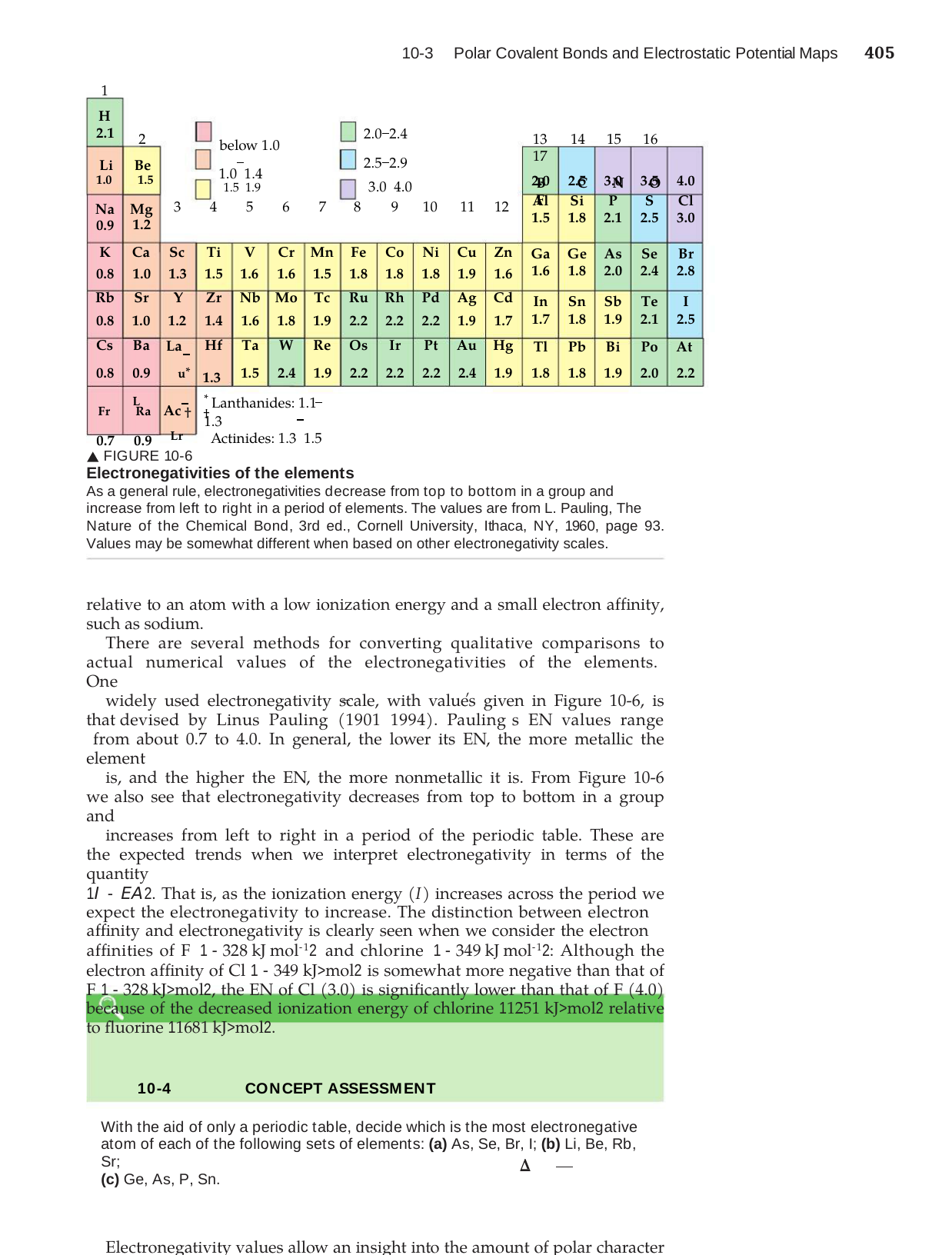

Polar Covalent Bonds and Electrostatic Potential Maps	405
10-3
1
H 2.1
below 1.0 1.0  1.4
2.0  2.4
2.5  2.9
2
Li	Be
13	14	15	16	17
B	C	N	O	F

| 1.0 1.5 1.5 1.9 3.0 4.0 |  |  |  |  |  |  |  |  |  |  | 2.0 | 2.5 | 3.0 | 3.5 | 4.0 |
| --- | --- | --- | --- | --- | --- | --- | --- | --- | --- | --- | --- | --- | --- | --- | --- |
|  |  |  |  |  |  |  |  |  |  |  | Al 1.5 | Si 1.8 | P 2.1 | S 2.5 | Cl 3.0 |
|  |  |  |  |  |  |  |  |  |  |  | Ga 1.6 | Ge 1.8 | As 2.0 | Se 2.4 | Br 2.8 |
|  |  |  |  |  |  |  |  |  |  |  | In 1.7 | Sn 1.8 | Sb 1.9 | Te 2.1 | I 2.5 |
|  |  |  |  |  |  |  |  |  |  |  | Tl | Pb | Bi | Po | At |
| 0.8 | 0.9 L | u\* 1.3 | 1.5 | 2.4 | 1.9 | 2.2 | 2.2 | 2.2 | 2.4 | 1.9 | 1.8 | 1.8 | 1.9 | 2.0 | 2.2 |
| Na 0.9 | Mg 1.2 | 3 | 4 | 5 | 6 | 7 | 8 | 9 | 10 | 11 | 12 |
| --- | --- | --- | --- | --- | --- | --- | --- | --- | --- | --- | --- |
| K | Ca | Sc | Ti | V | Cr | Mn | Fe | Co | Ni | Cu | Zn |
| 0.8 | 1.0 | 1.3 | 1.5 | 1.6 | 1.6 | 1.5 | 1.8 | 1.8 | 1.8 | 1.9 | 1.6 |
| Rb | Sr | Y | Zr | Nb | Mo | Tc | Ru | Rh | Pd | Ag | Cd |
| 0.8 | 1.0 | 1.2 | 1.4 | 1.6 | 1.8 | 1.9 | 2.2 | 2.2 | 2.2 | 1.9 | 1.7 |
| Cs | Ba | La | Hf | Ta | W | Re | Os | Ir | Pt | Au | Hg |

* Lanthanides: 1.1  1.3
Actinides: 1.3  1.5
Fr	Ra    Ac
0.7	0.9	Lr

 FIGURE 10-6
Electronegativities of the elements
As a general rule, electronegativities decrease from top to bottom in a group and
increase from left to right in a period of elements. The values are from L. Pauling, The
Nature of the Chemical Bond, 3rd ed., Cornell University, Ithaca, NY, 1960, page 93. Values may be somewhat different when based on other electronegativity scales.

relative to an atom with a low ionization energy and a small electron affinity, such as sodium.
There  are  several  methods  for  converting  qualitative  comparisons  to actual  numerical  values  of  the  electronegativities  of  the  elements.  One
widely used electronegativity scale, with values given in Figure 10-6, is that devised  by  Linus  Pauling  (1901  1994).  Pauling s  EN  values  range  from about 0.7 to 4.0. In general, the lower its EN, the more metallic the element
is, and the higher the EN, the more nonmetallic it is. From Figure 10-6 we also see that electronegativity decreases from top to bottom in a group and
increases from left to right in a period of the periodic table. These are the expected trends when we interpret electronegativity in terms of the quantity
1I - EA2. That is, as the ionization energy (I) increases across the period we expect the electronegativity to increase. The distinction between electron
affinity and electronegativity is clearly seen when we consider the electron
affinities of F  1 - 328 kJ mol-12  and chlorine  1 - 349 kJ mol-12: Although the electron affinity of Cl 1 - 349 kJ>mol2 is somewhat more negative than that of F 1 - 328 kJ>mol2, the EN of Cl (3.0) is significantly lower than that of F (4.0) because of the decreased ionization energy of chlorine 11251 kJ>mol2 relative to fluorine 11681 kJ>mol2.

10-4	CONCEPT ASSESSMENT

With the aid of only a periodic table, decide which is the most electronegative atom of each of the following sets of elements: (a) As, Se, Br, I; (b) Li, Be, Rb, Sr;
(c) Ge, As, P, Sn.

Electronegativity values allow an insight into the amount of polar character in a covalent bond based on electronegativity difference,    EN    the absolute value of the difference in EN values of the bonded atoms. If  ¢EN for two